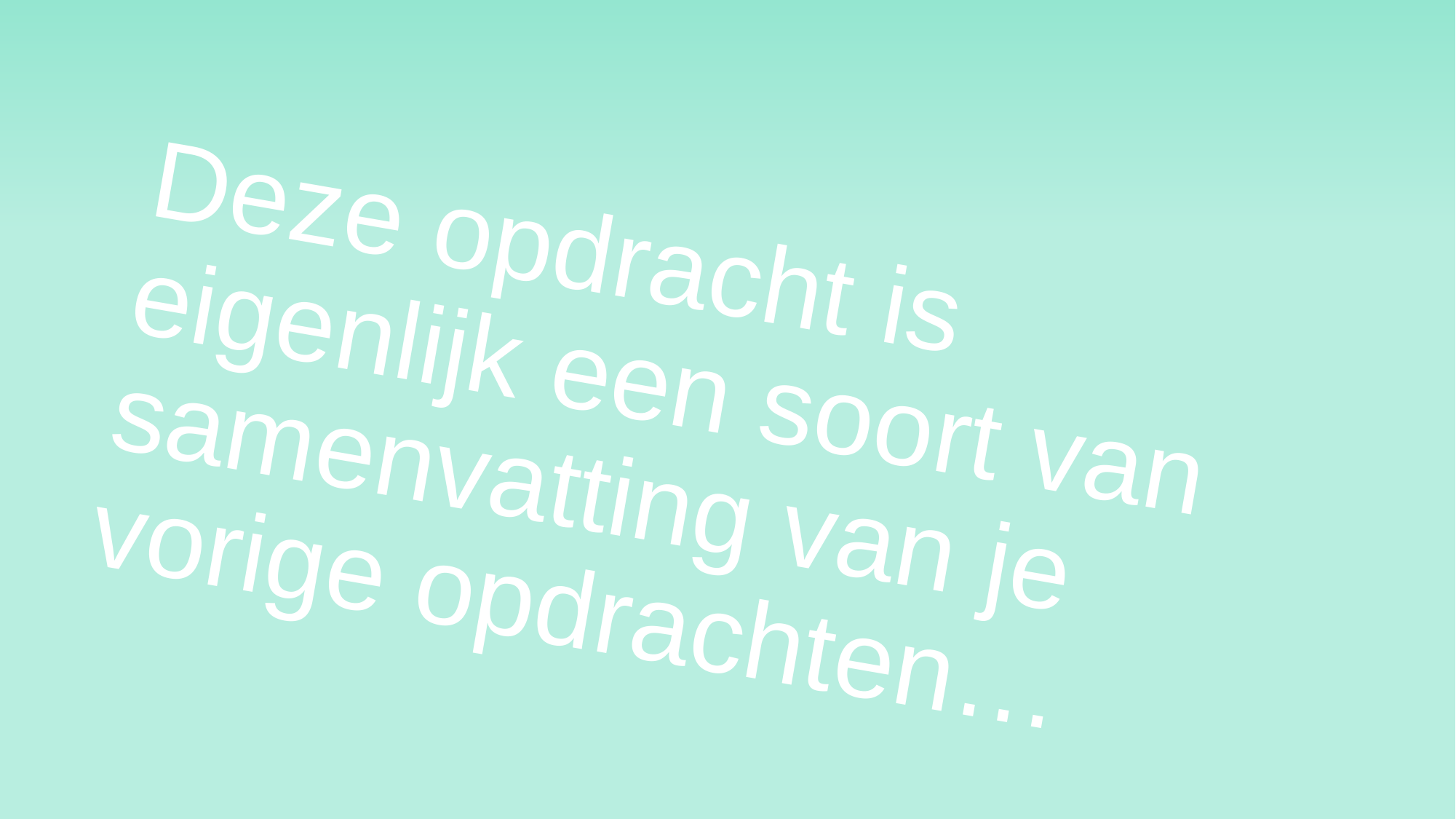

Deze opdracht is eigenlijk een soort van samenvatting van je vorige opdrachten…